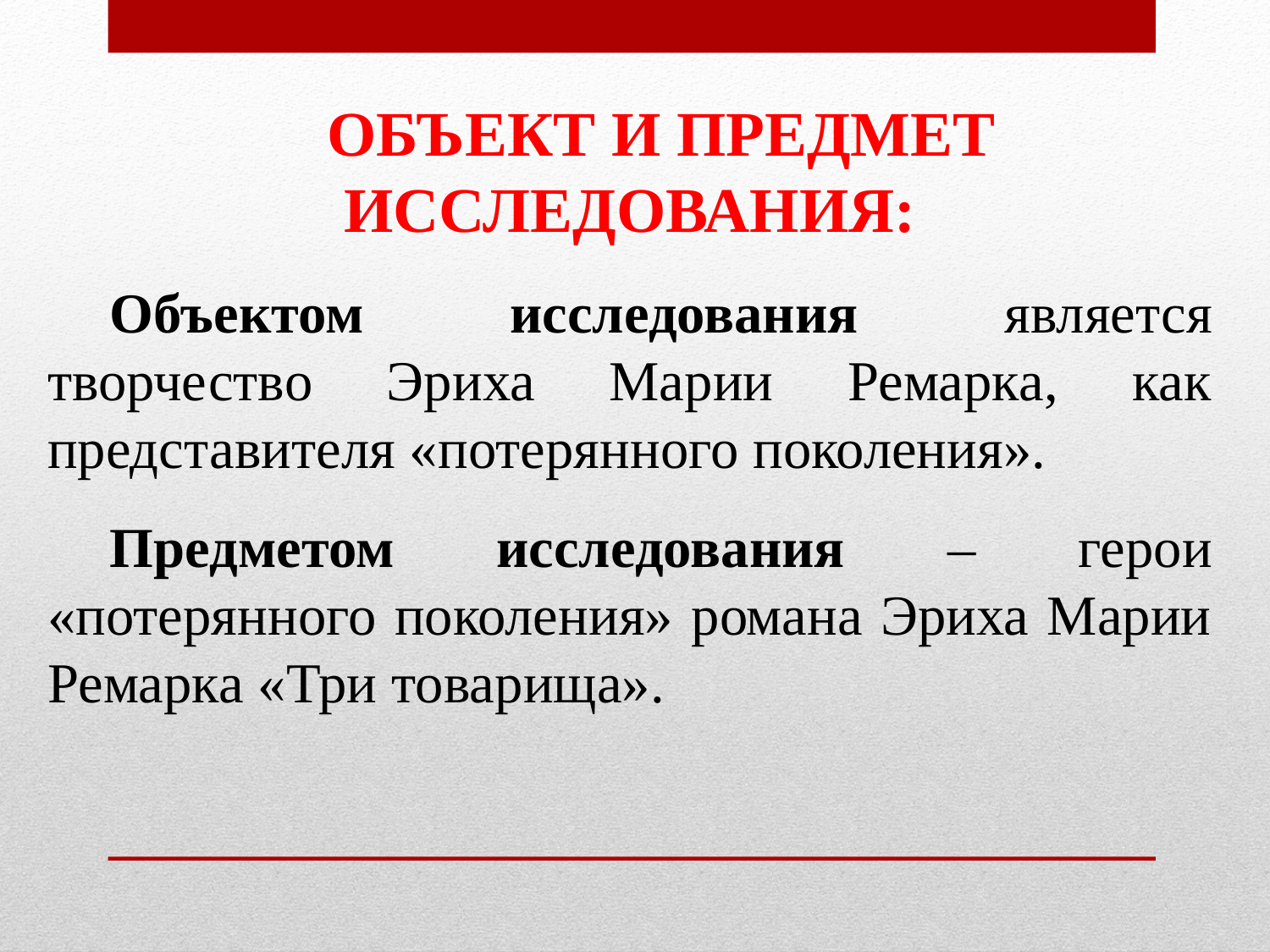

ОБЪЕКТ И ПРЕДМЕТ ИССЛЕДОВАНИЯ:
Объектом исследования является творчество Эриха Марии Ремарка, как представителя «потерянного поколения».
Предметом исследования – герои «потерянного поколения» романа Эриха Марии Ремарка «Три товарища».